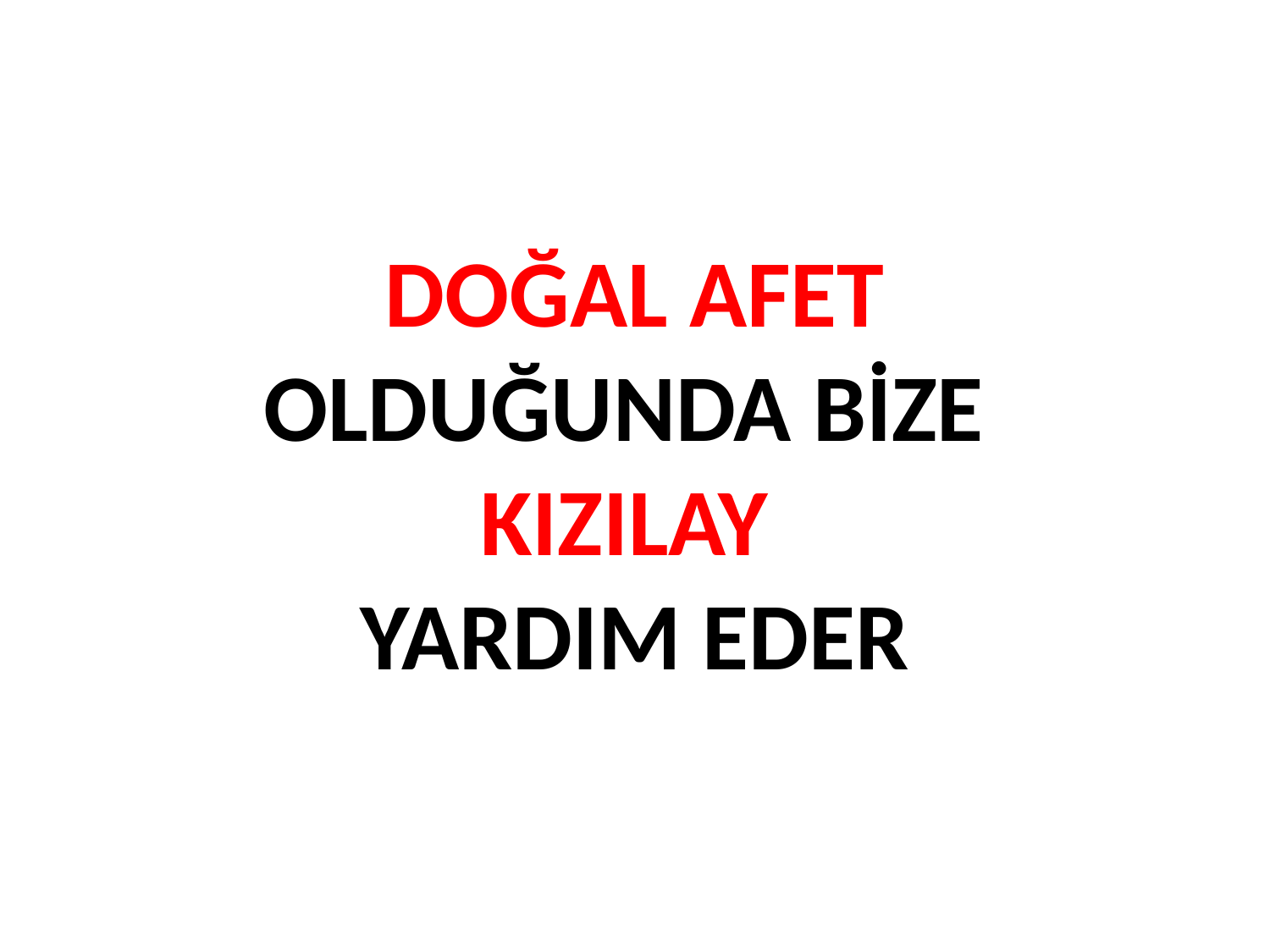

# DOĞAL AFET OLDUĞUNDA BİZE KIZILAY YARDIM EDER